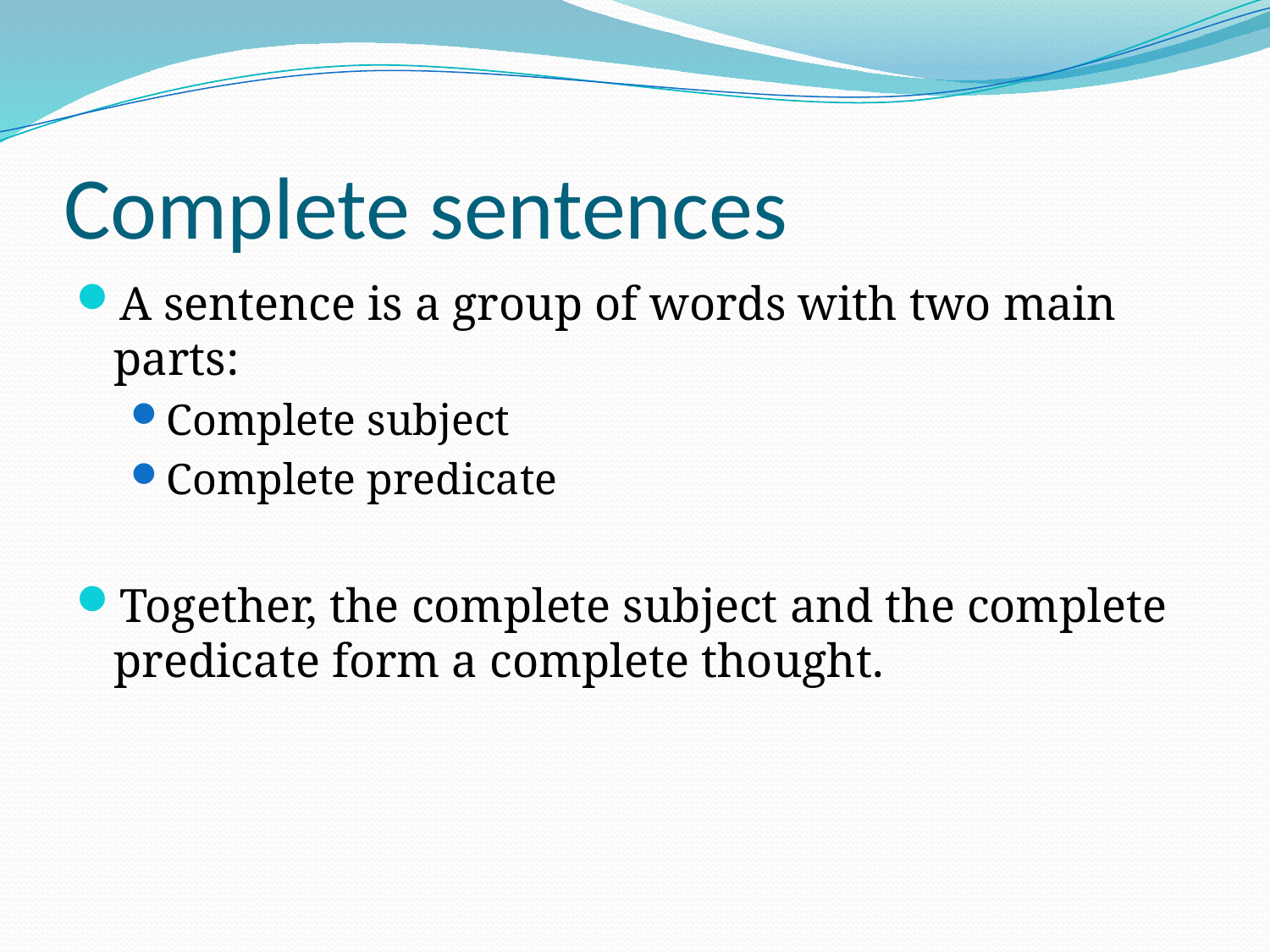

# Complete sentences
A sentence is a group of words with two main parts:
Complete subject
Complete predicate

Together, the complete subject and the complete predicate form a complete thought.